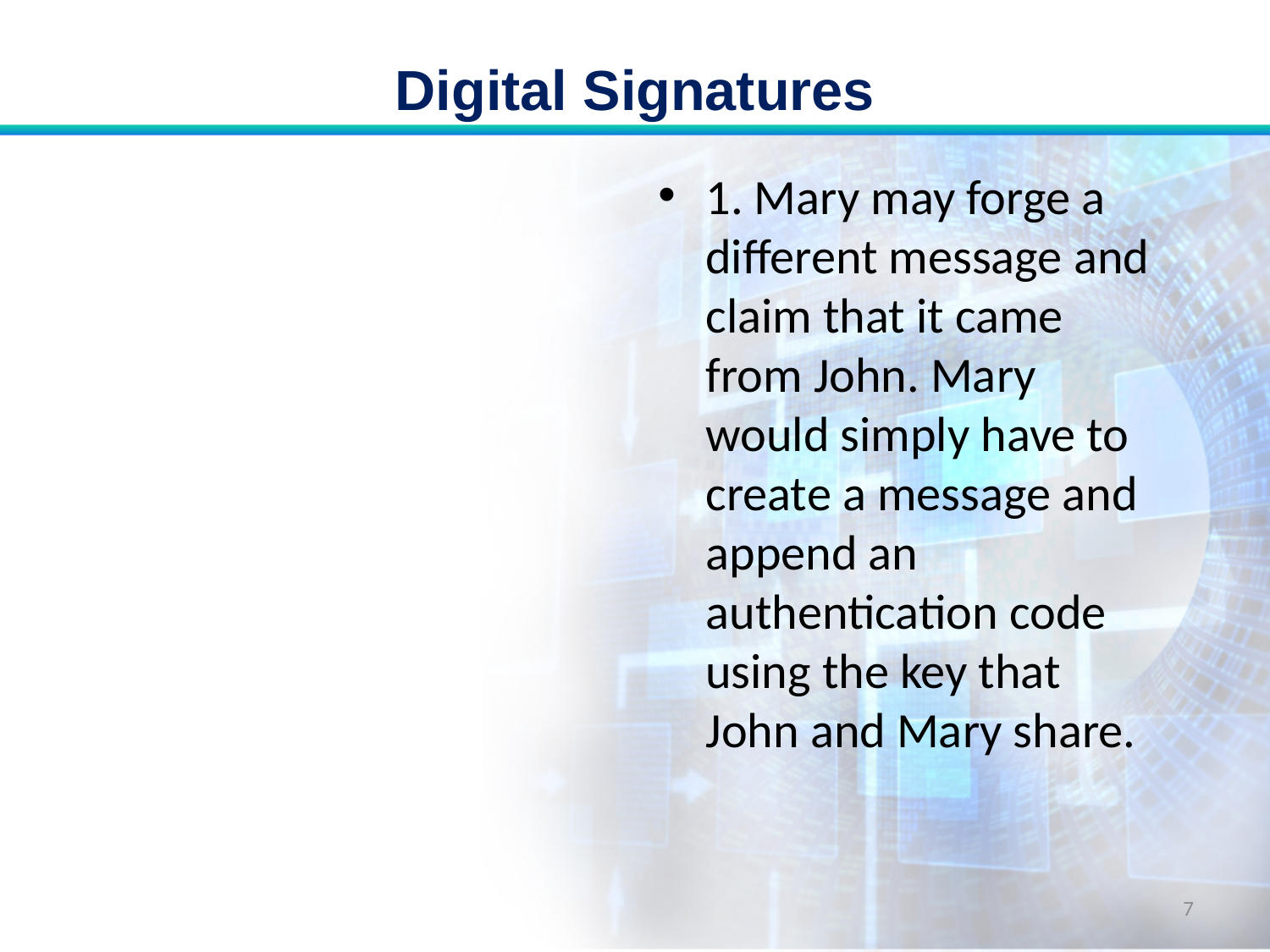

# Digital Signatures
1. Mary may forge a different message and claim that it came from John. Mary would simply have to create a message and append an authentication code using the key that John and Mary share.
7